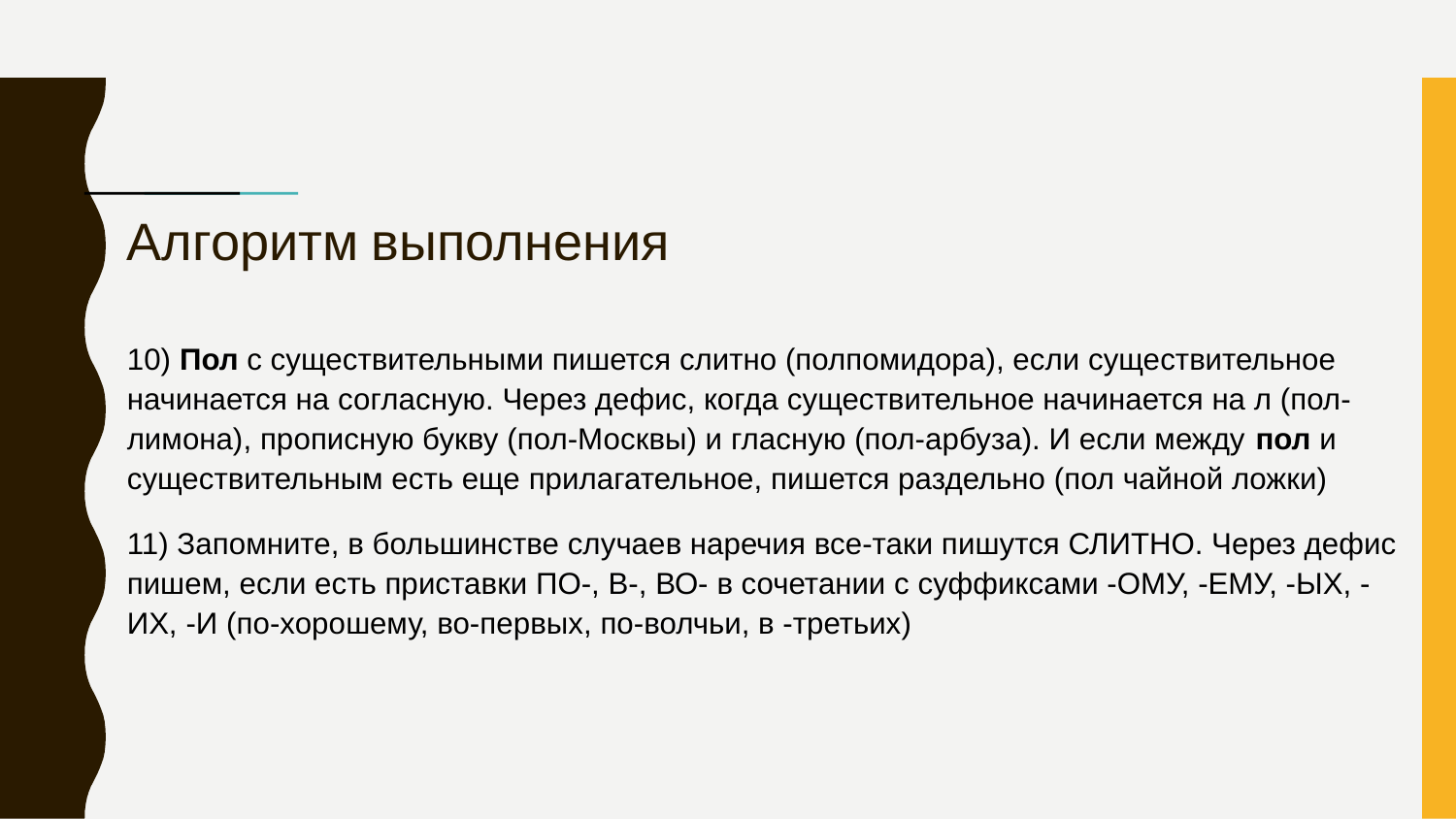

# Алгоритм выполнения
10) Пол с существительными пишется слитно (полпомидора), если существительное начинается на согласную. Через дефис, когда существительное начинается на л (пол-лимона), прописную букву (пол-Москвы) и гласную (пол-арбуза). И если между пол и существительным есть еще прилагательное, пишется раздельно (пол чайной ложки)
11) Запомните, в большинстве случаев наречия все-таки пишутся СЛИТНО. Через дефис пишем, если есть приставки ПО-, В-, ВО- в сочетании с суффиксами -ОМУ, -ЕМУ, -ЫХ, -ИХ, -И (по-хорошему, во-первых, по-волчьи, в -третьих)